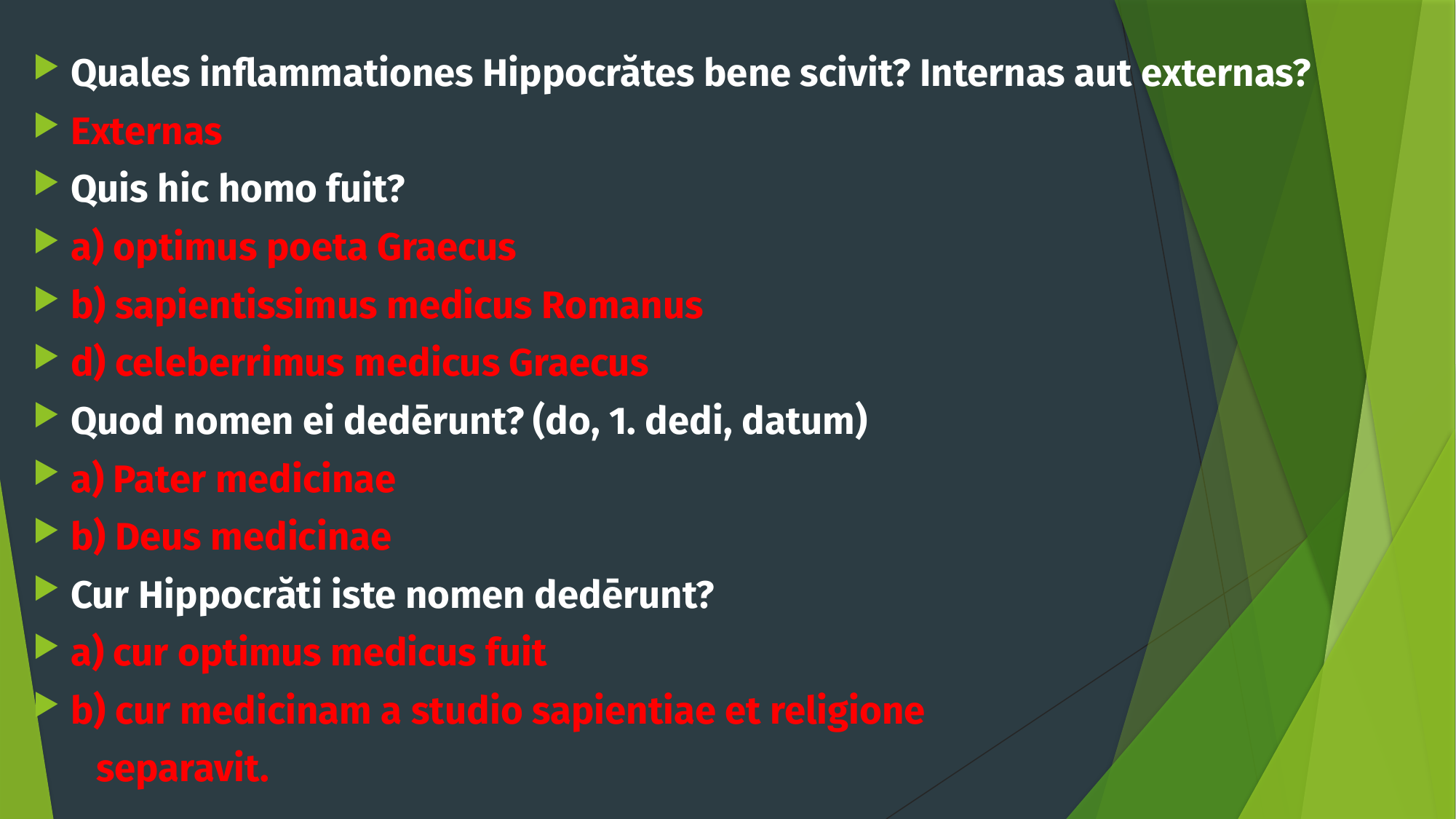

Quales inflammationes Hippocrătes bene scivit? Internas aut externas?
Externas
Quis hic homo fuit?
a) optimus poeta Graecus
b) sapientissimus medicus Romanus
d) celeberrimus medicus Graecus
Quod nomen ei dedērunt? (do, 1. dedi, datum)
a) Pater medicinae
b) Deus medicinae
Cur Hippocrăti iste nomen dedērunt?
a) cur optimus medicus fuit
b) cur medicinam a studio sapientiae et religione
       separavit.